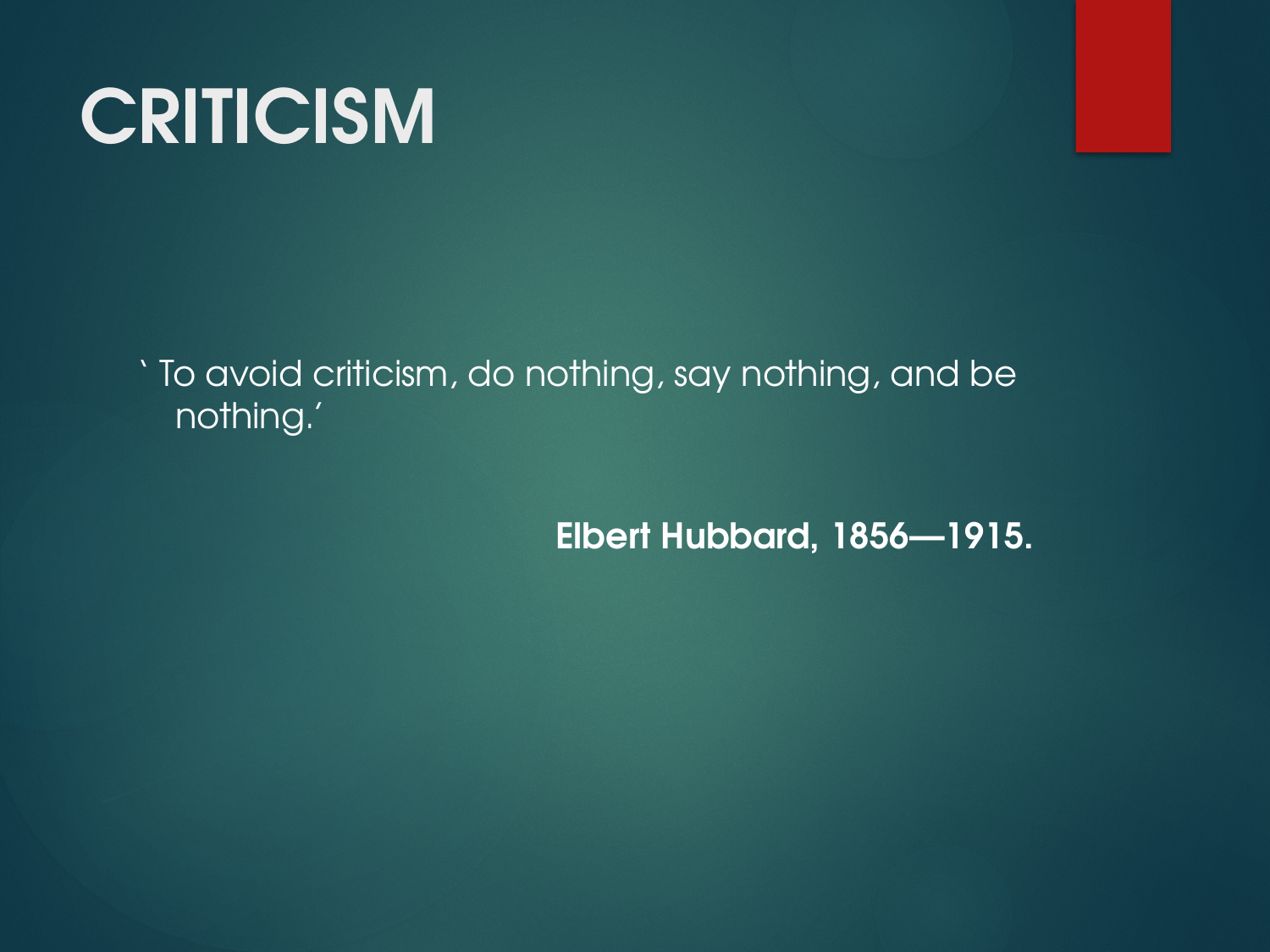

# CRITICISM

 ‘ To avoid criticism, do nothing, say nothing, and be nothing.’

Elbert Hubbard, 1856—1915.